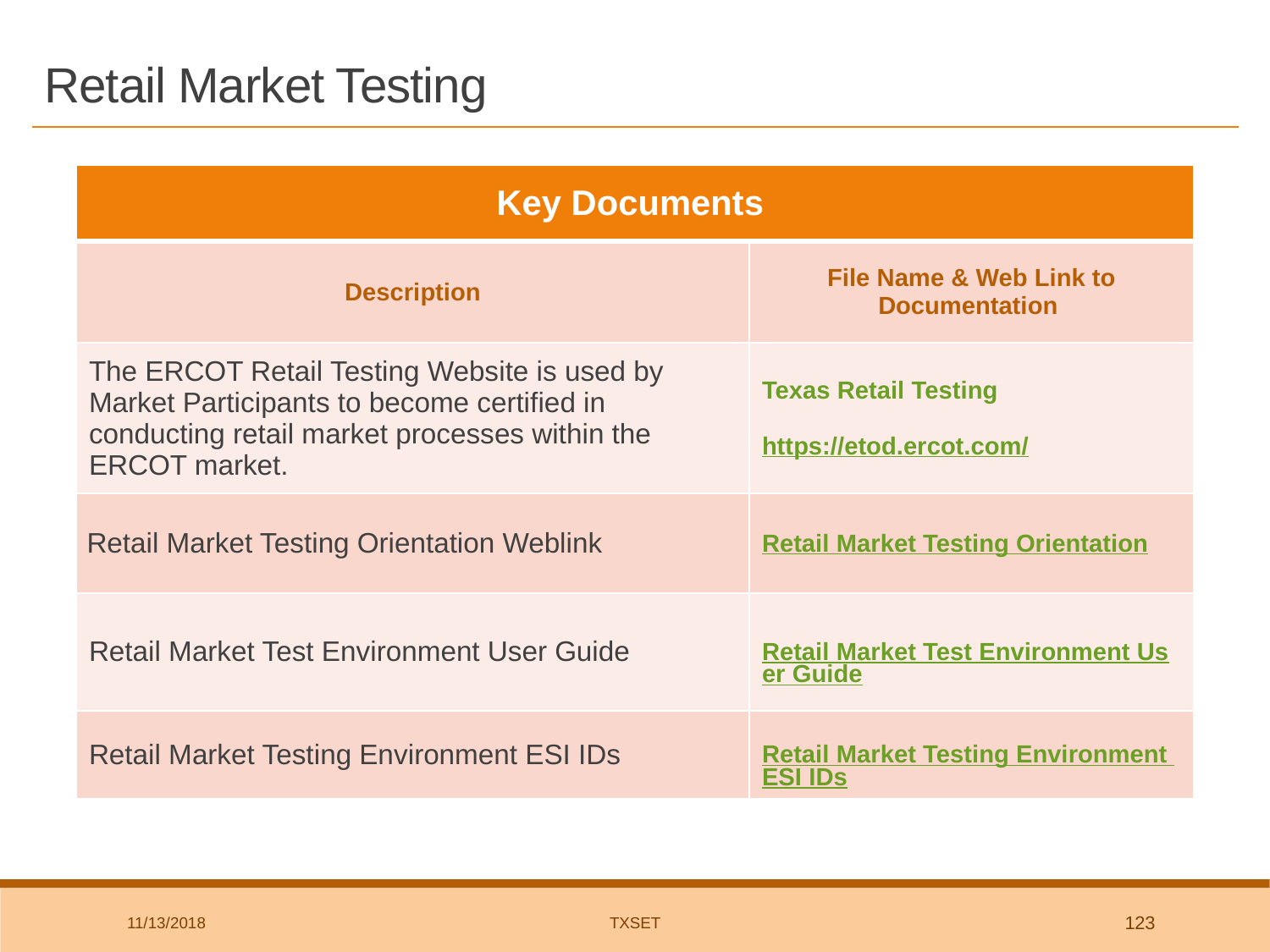

# Retail Market Testing
| Key Documents |  |
| --- | --- |
| Description | File Name & Web Link to Documentation |
| The ERCOT Retail Testing Website is used by Market Participants to become certified in conducting retail market processes within the ERCOT market. | Texas Retail Testing    https://etod.ercot.com/ |
| Retail Market Testing Orientation Weblink | Retail Market Testing Orientation |
| Retail Market Test Environment User Guide | Retail Market Test Environment User Guide |
| Retail Market Testing Environment ESI IDs | Retail Market Testing Environment ESI IDs |
11/13/2018
TxSET
123